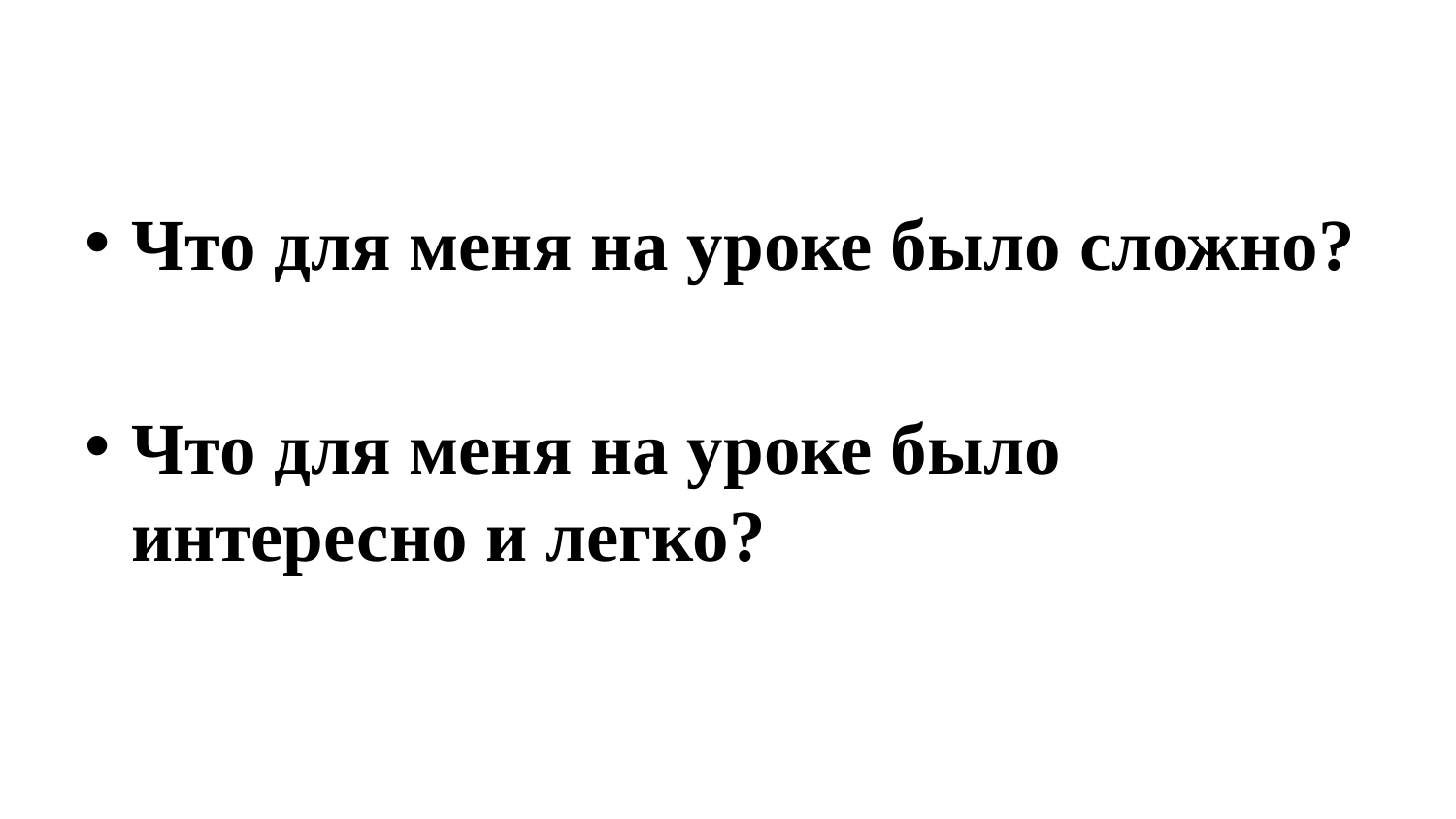

Что для меня на уроке было сложно?

Что для меня на уроке было интересно и легко?